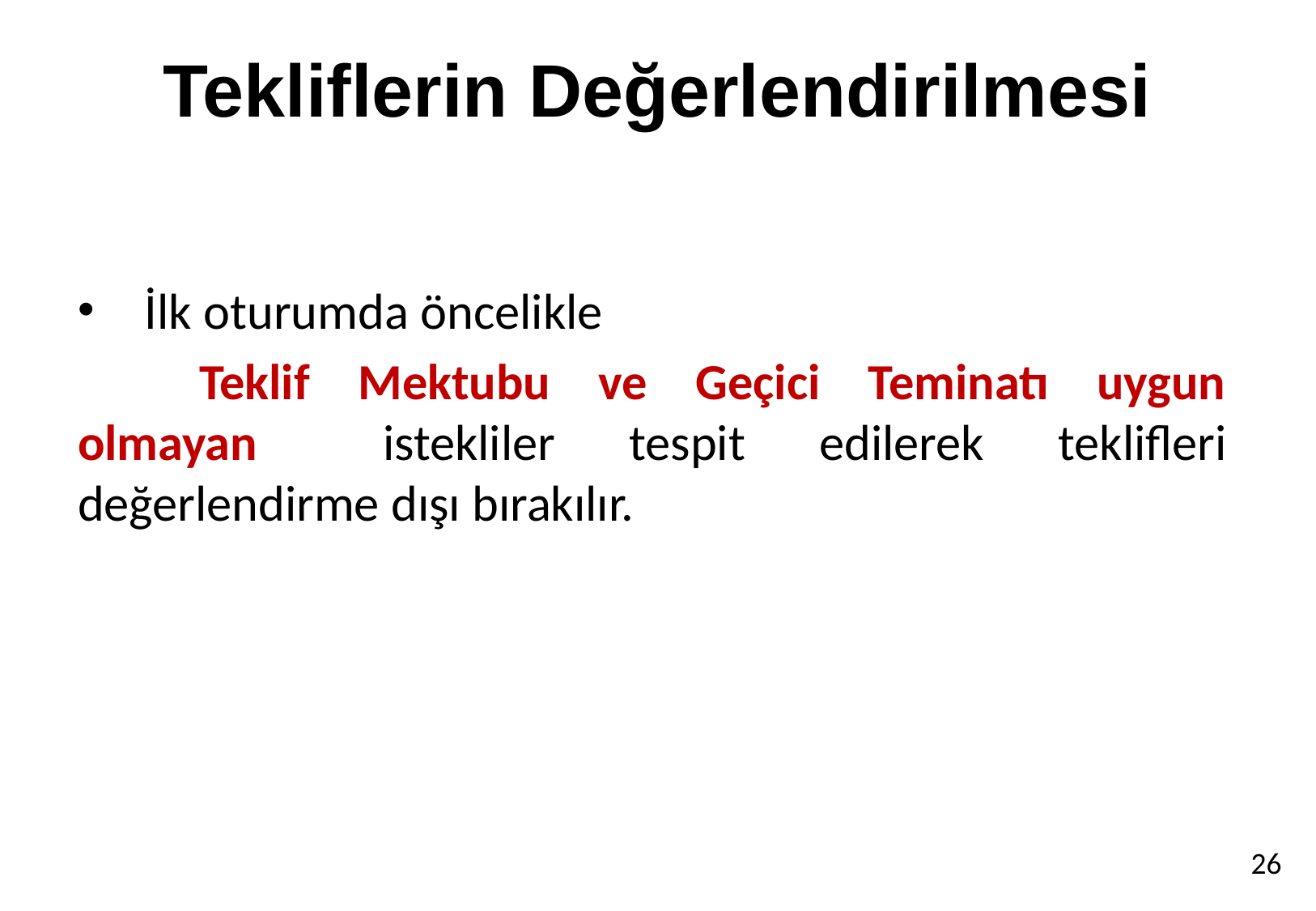

# Tekliflerin Değerlendirilmesi
  İlk oturumda öncelikle
	Teklif Mektubu ve Geçici Teminatı uygun olmayan 	istekliler tespit edilerek teklifleri değerlendirme dışı bırakılır.

26